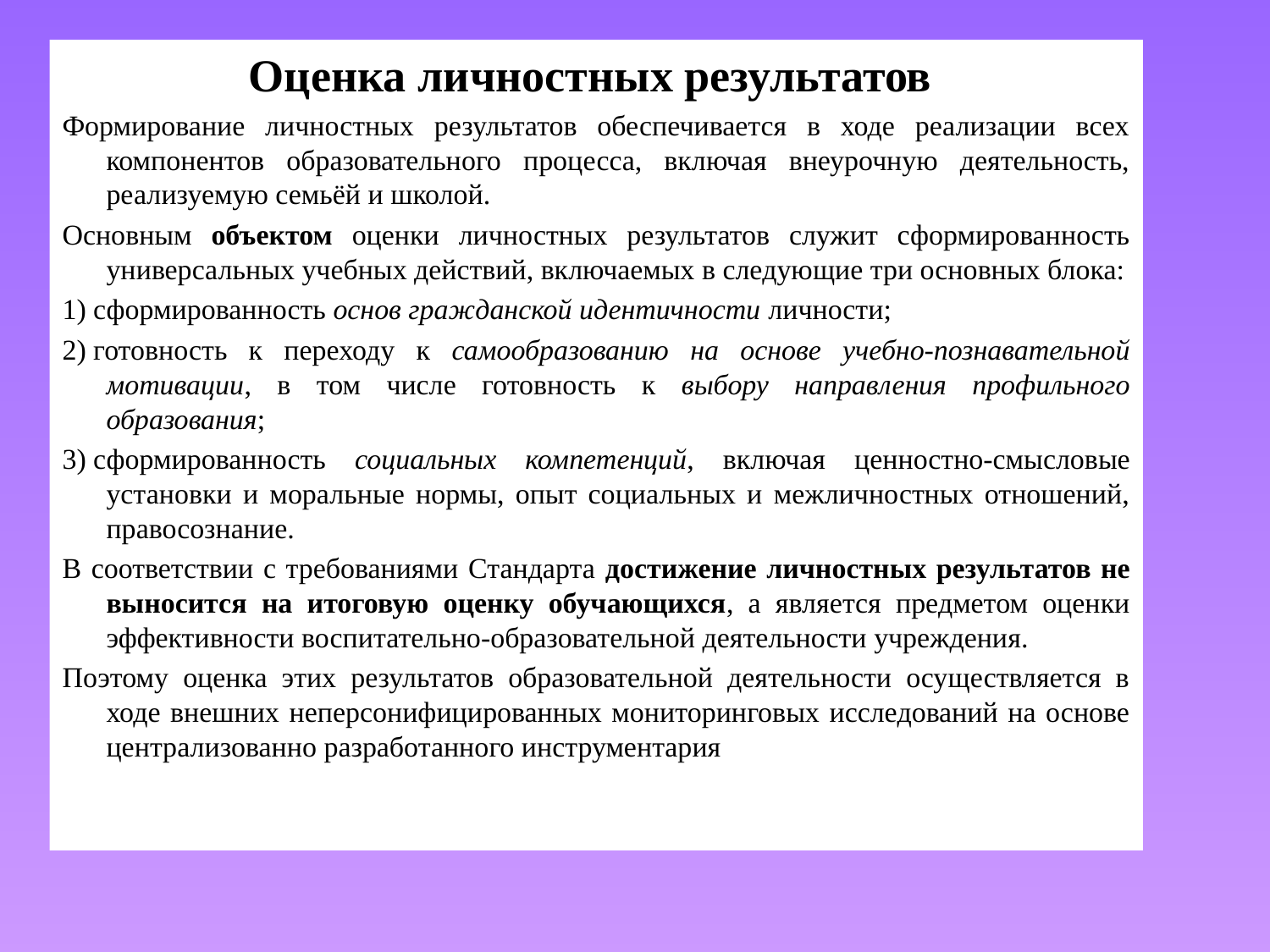

Оценка личностных результатов
Формирование личностных результатов обеспечивается в ходе реализации всех компонентов образовательного процесса, включая внеурочную деятельность, реализуемую семьёй и школой.
Основным объектом оценки личностных результатов служит сформированность универсальных учебных действий, включаемых в следующие три основных блока:
1) сформированность основ гражданской идентичности личности;
2) готовность к переходу к самообразованию на основе учебно-познавательной мотивации, в том числе готовность к выбору направления профильного образования;
3) сформированность социальных компетенций, включая ценностно-смысловые установки и моральные нормы, опыт социальных и межличностных отношений, правосознание.
В соответствии с требованиями Стандарта достижение личностных результатов не выносится на итоговую оценку обучающихся, а является предметом оценки эффективности воспитательно-образовательной деятельности учреждения.
Поэтому оценка этих результатов образовательной деятельности осуществляется в ходе внешних неперсонифицированных мониторинговых исследований на основе централизованно разработанного инструментария